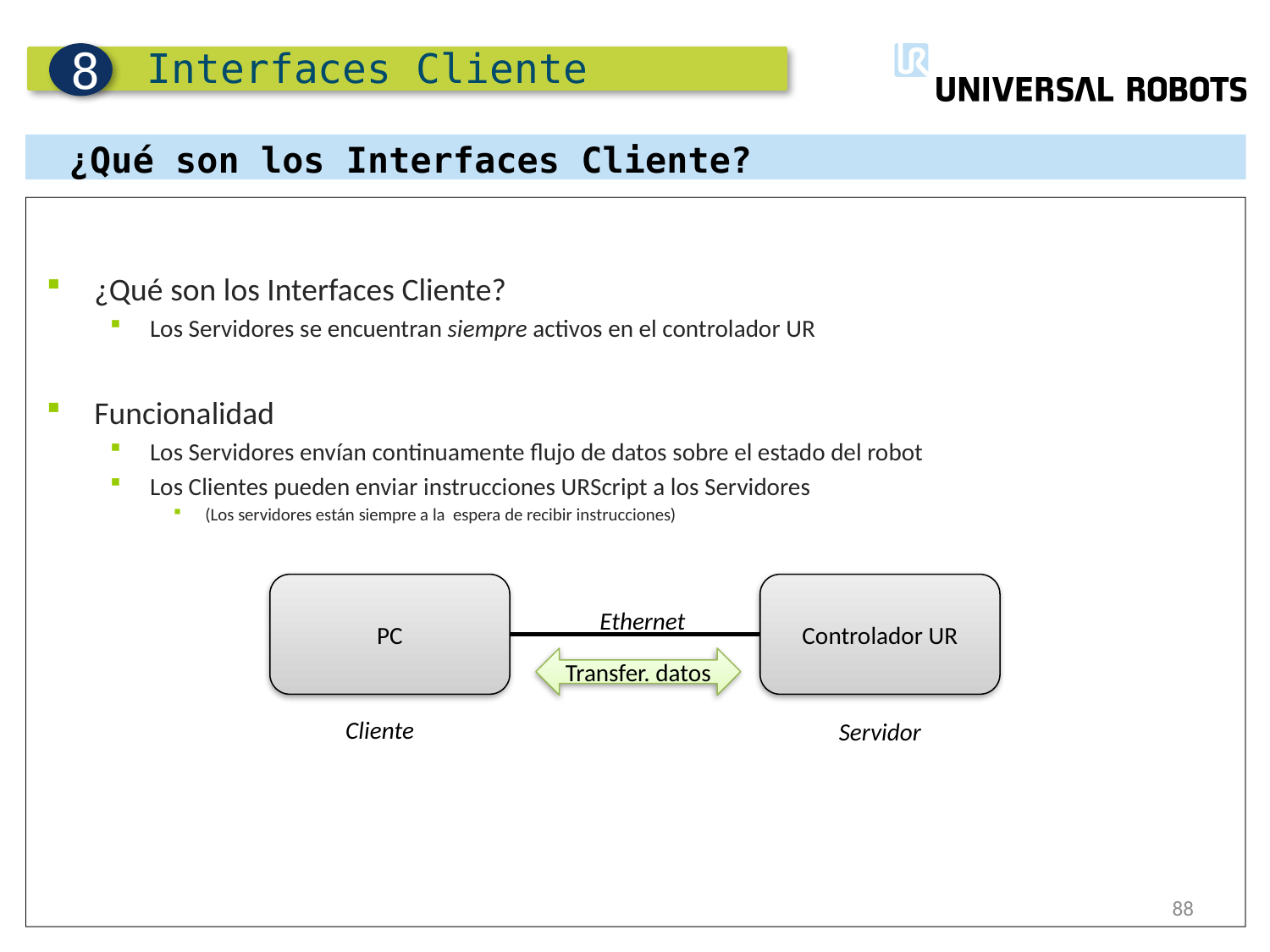

Interfaces Cliente

8
¿Qué son los Interfaces Cliente?

¿Qué son los Interfaces Cliente?
Los Servidores se encuentran siempre activos en el controlador UR

Funcionalidad
Los Servidores envían continuamente flujo de datos sobre el estado del robot
Los Clientes pueden enviar instrucciones URScript a los Servidores
(Los servidores están siempre a la  espera de recibir instrucciones)

Controlador UR
Ethernet
PC
Transfer. datos
Cliente
Servidor
88